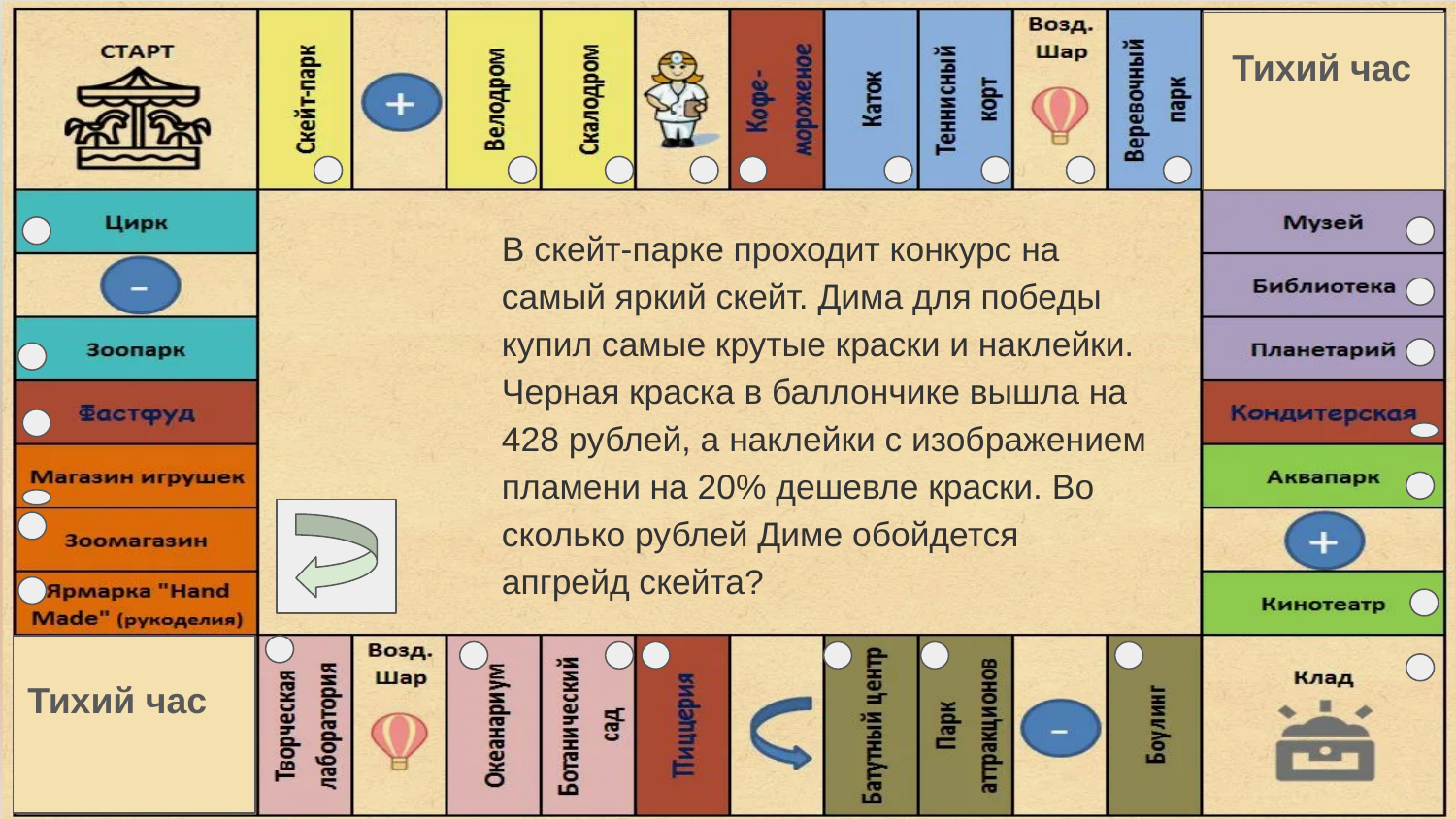

Тихий час

В скейт-парке проходит конкурс на самый яркий скейт. Дима для победы купил самые крутые краски и наклейки. Черная краска в баллончике вышла на 428 рублей, а наклейки с изображением пламени на 20% дешевле краски. Во сколько рублей Диме обойдется апгрейд скейта?

Тихий час